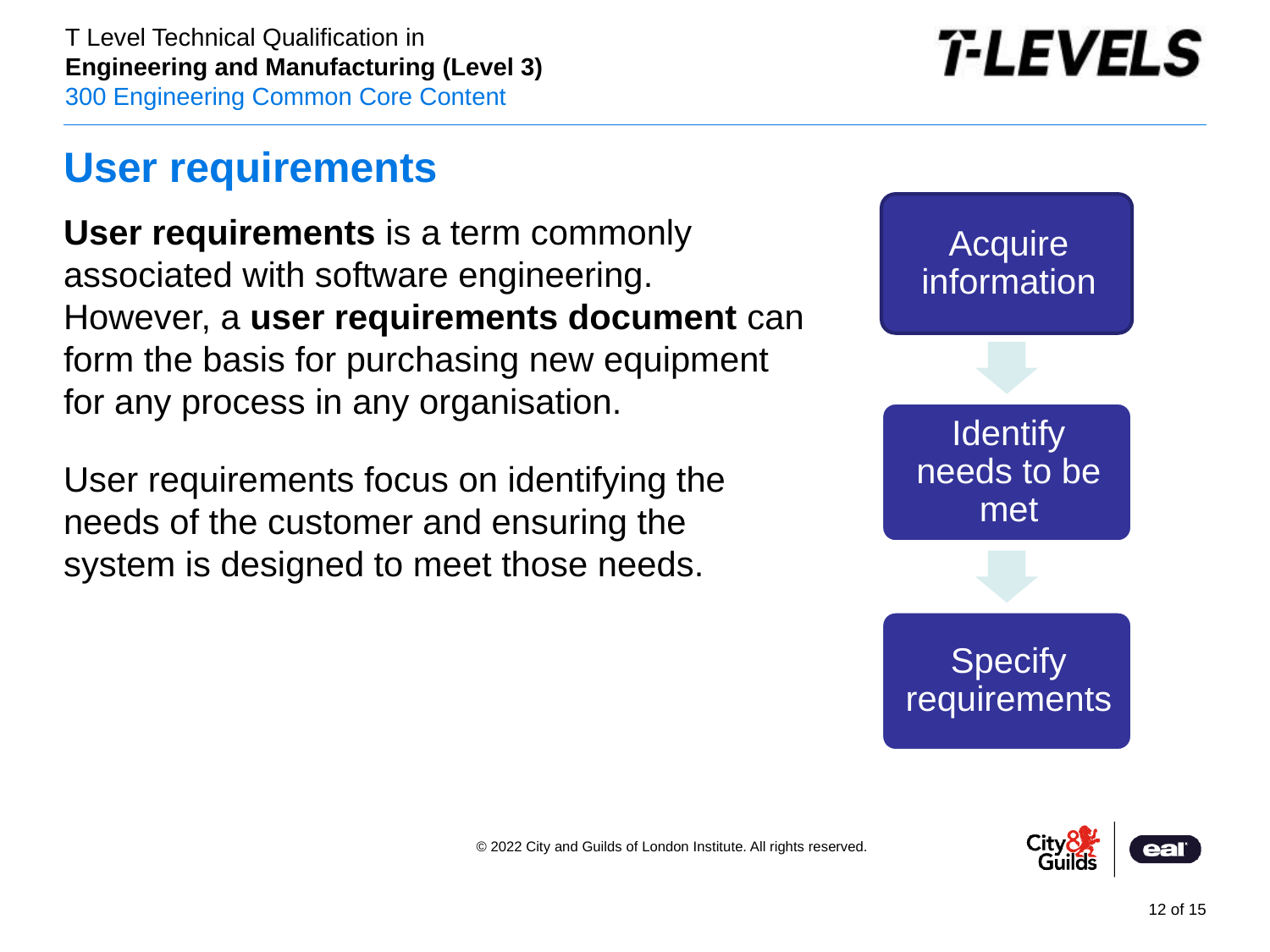

# User requirements
Acquire information

Identify needs to be met

Specify requirements
User requirements is a term commonly associated with software engineering. However, a user requirements document can form the basis for purchasing new equipment for any process in any organisation.
User requirements focus on identifying the needs of the customer and ensuring the system is designed to meet those needs.